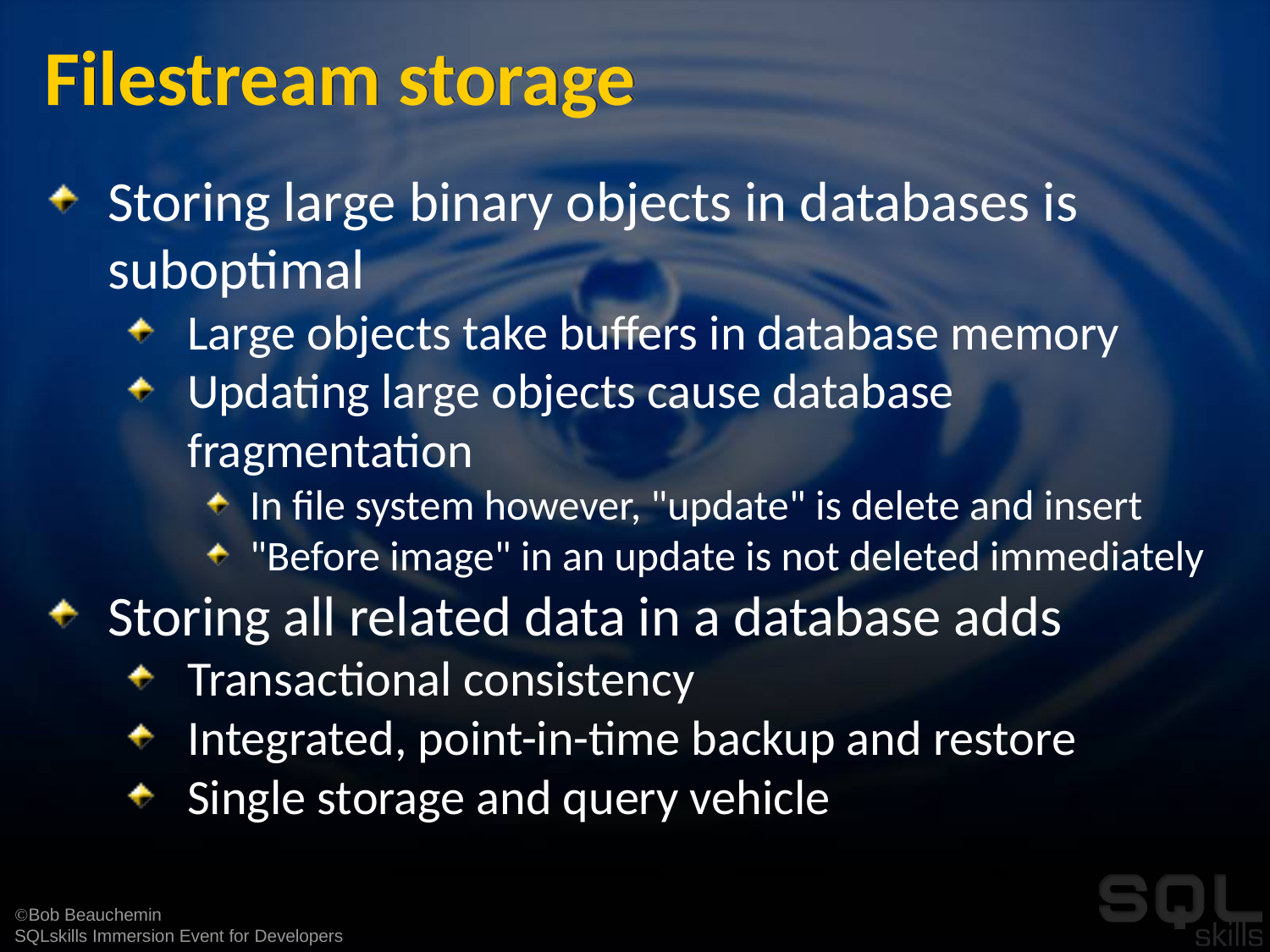

# Filestream storage
Storing large binary objects in databases is suboptimal
Large objects take buffers in database memory
Updating large objects cause database fragmentation
In file system however, "update" is delete and insert
"Before image" in an update is not deleted immediately
Storing all related data in a database adds
Transactional consistency
Integrated, point-in-time backup and restore
Single storage and query vehicle